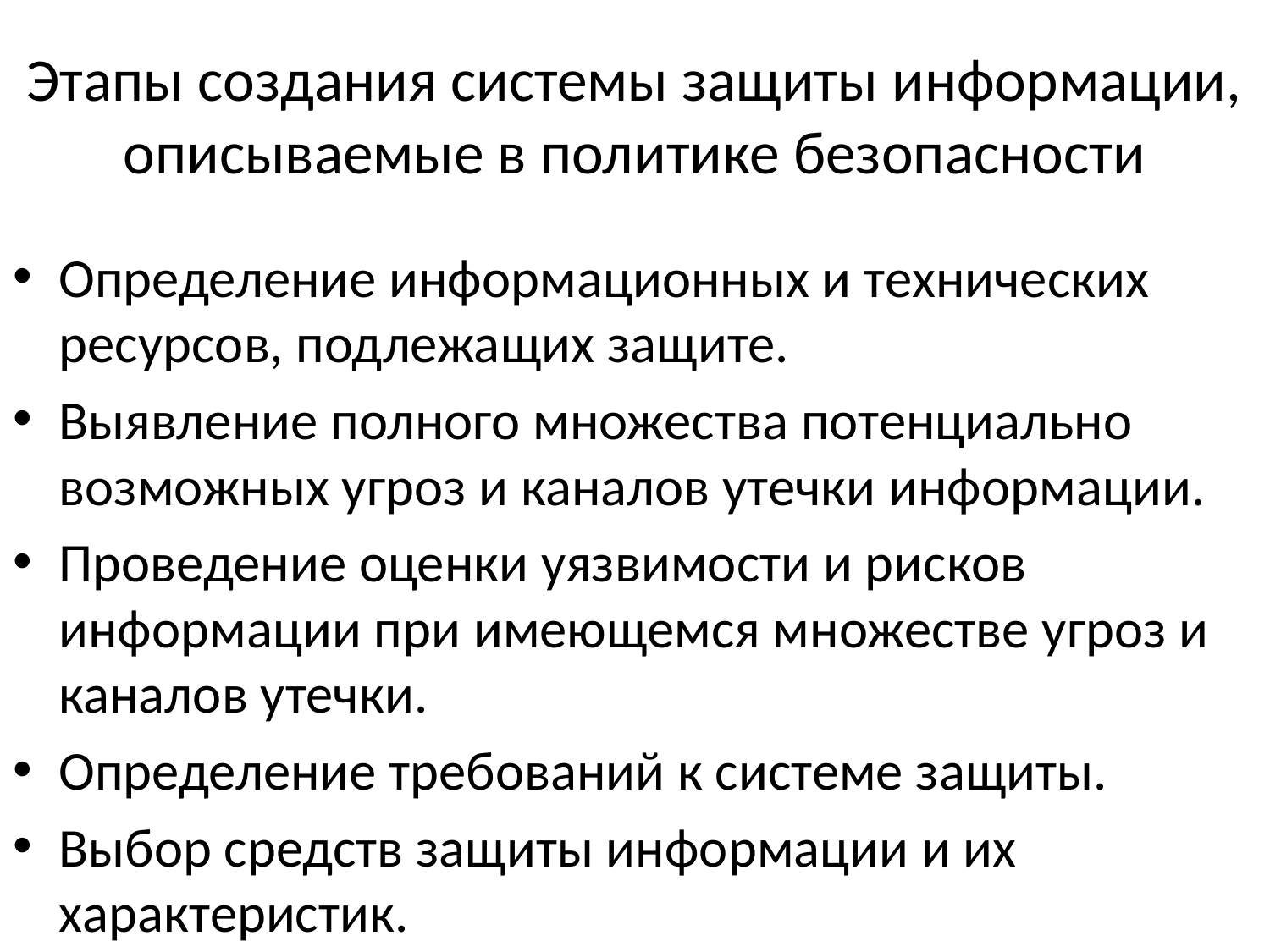

# Этапы создания системы защиты информации, описываемые в политике безопасности
Определение информационных и технических ресурсов, подлежащих защите.
Выявление полного множества потенциально возможных угроз и каналов утечки информации.
Проведение оценки уязвимости и рисков информации при имеющемся множестве угроз и каналов утечки.
Определение требований к системе защиты.
Выбор средств защиты информации и их характеристик.